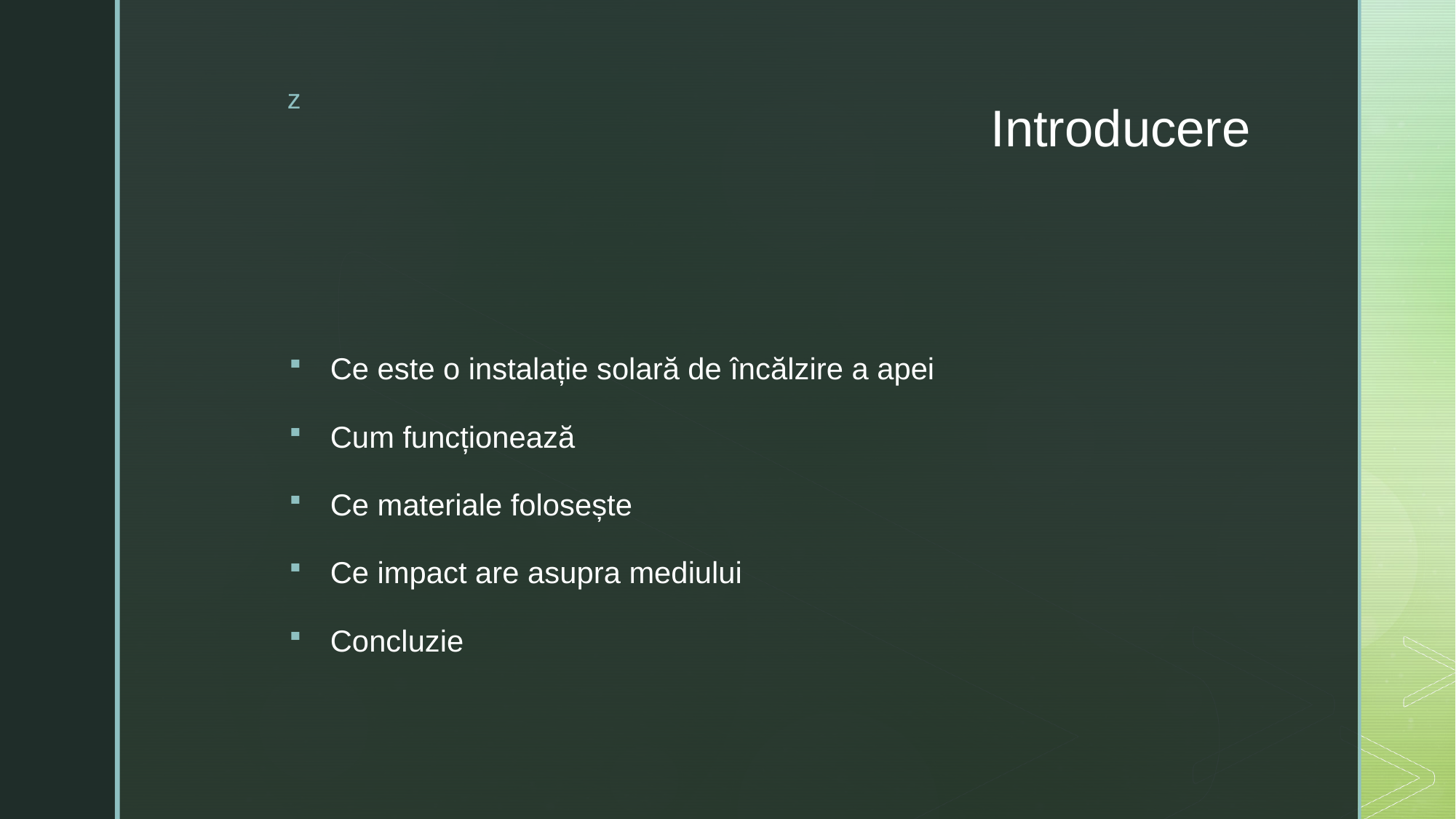

# Introducere
Ce este o instalație solară de încălzire a apei
Cum funcționează
Ce materiale folosește
Ce impact are asupra mediului
Concluzie